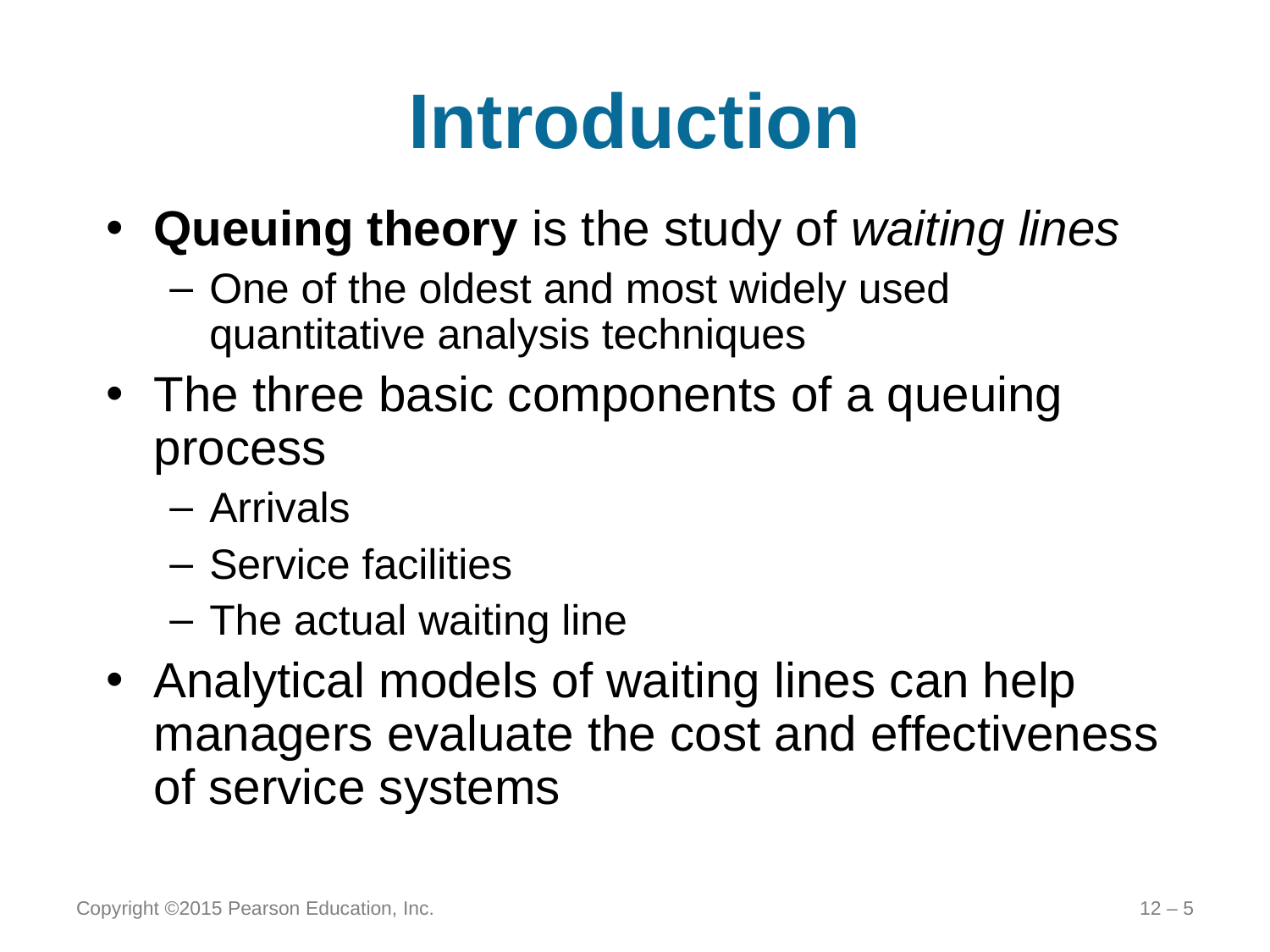

# Introduction
Queuing theory is the study of waiting lines
One of the oldest and most widely used quantitative analysis techniques
The three basic components of a queuing process
Arrivals
Service facilities
The actual waiting line
Analytical models of waiting lines can help managers evaluate the cost and effectiveness of service systems
Copyright ©2015 Pearson Education, Inc.
12 – 5